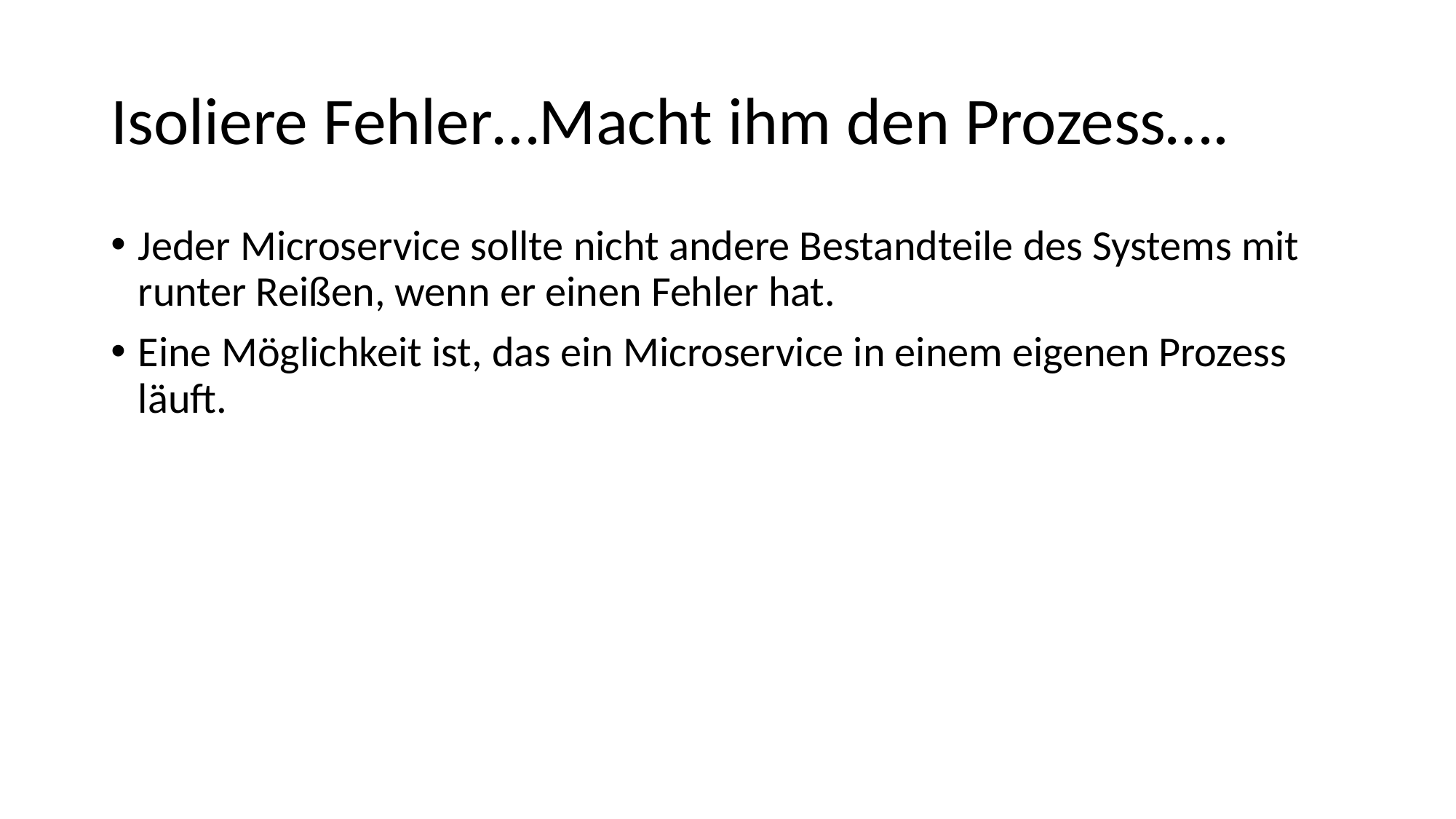

# Isoliere Fehler…Macht ihm den Prozess….
Jeder Microservice sollte nicht andere Bestandteile des Systems mit runter Reißen, wenn er einen Fehler hat.
Eine Möglichkeit ist, das ein Microservice in einem eigenen Prozess läuft.